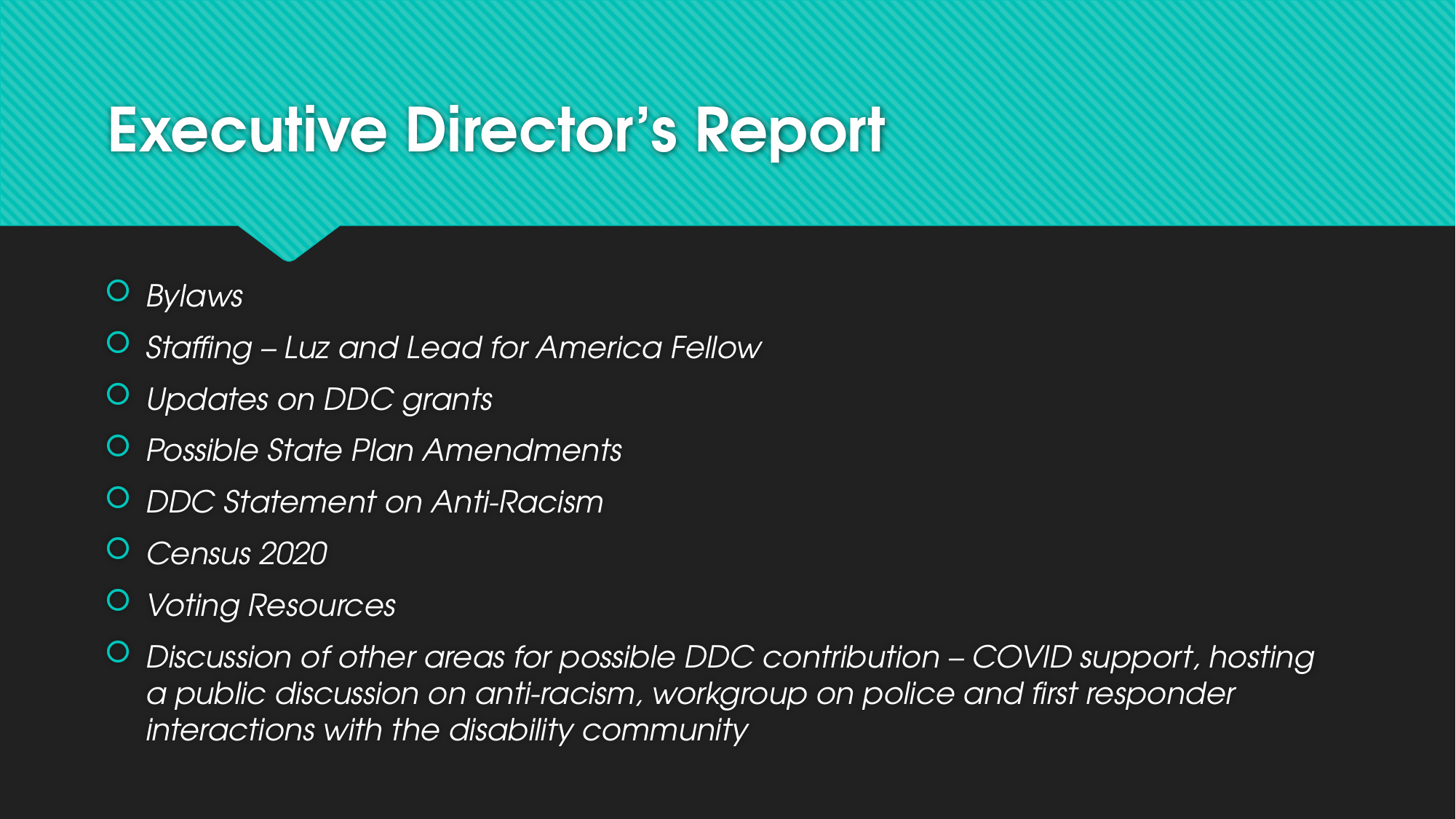

# Executive Director’s Report
Bylaws
Staffing – Luz and Lead for America Fellow
Updates on DDC grants
Possible State Plan Amendments
DDC Statement on Anti-Racism
Census 2020
Voting Resources
Discussion of other areas for possible DDC contribution – COVID support, hosting a public discussion on anti-racism, workgroup on police and first responder interactions with the disability community